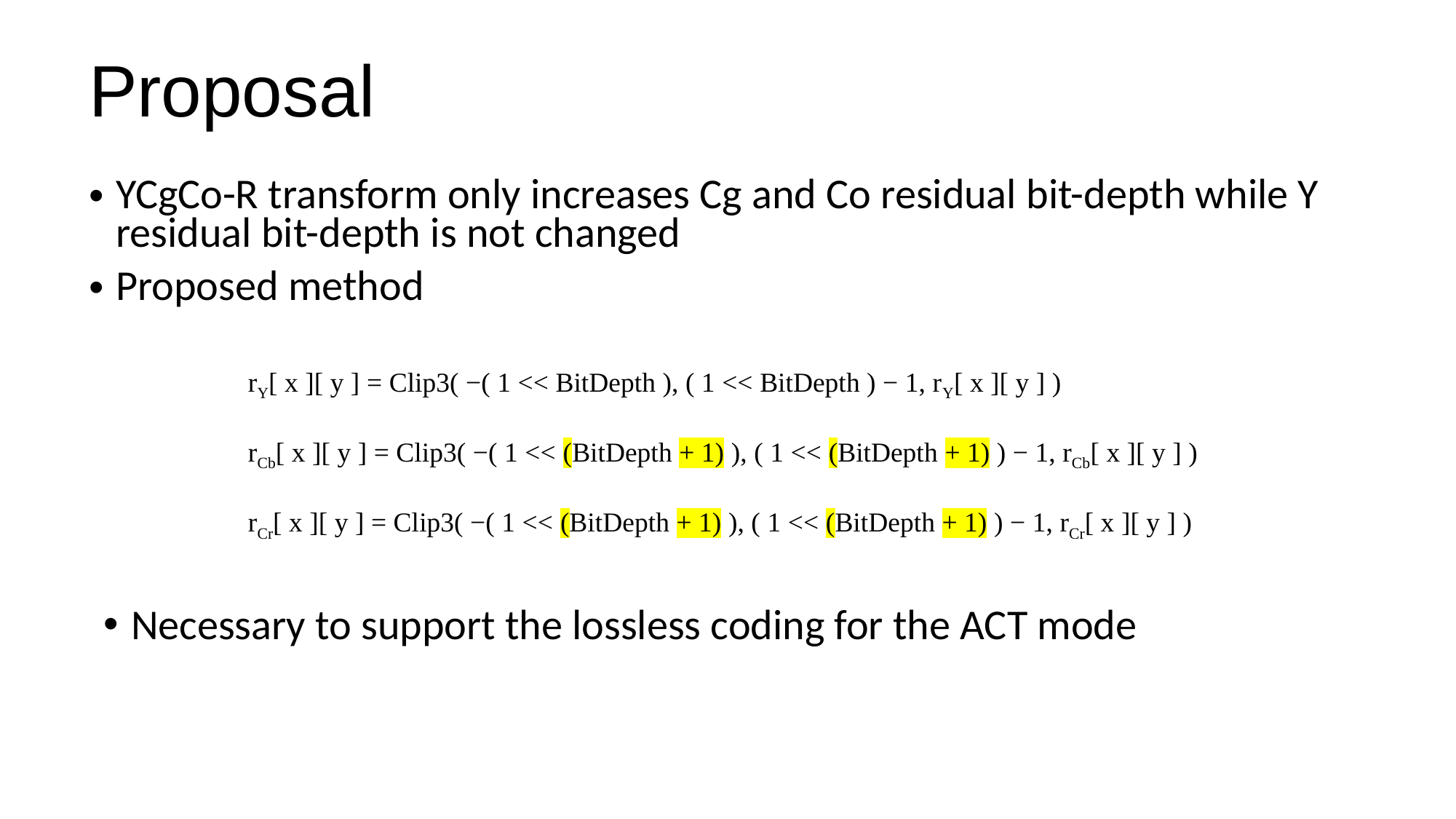

Proposal
YCgCo-R transform only increases Cg and Co residual bit-depth while Y residual bit-depth is not changed
Proposed method
rY[ x ][ y ] = Clip3( −( 1 << BitDepth ), ( 1 << BitDepth ) − 1, rY[ x ][ y ] )
rCb[ x ][ y ] = Clip3( −( 1 << (BitDepth + 1) ), ( 1 << (BitDepth + 1) ) − 1, rCb[ x ][ y ] )
rCr[ x ][ y ] = Clip3( −( 1 << (BitDepth + 1) ), ( 1 << (BitDepth + 1) ) − 1, rCr[ x ][ y ] )
Necessary to support the lossless coding for the ACT mode